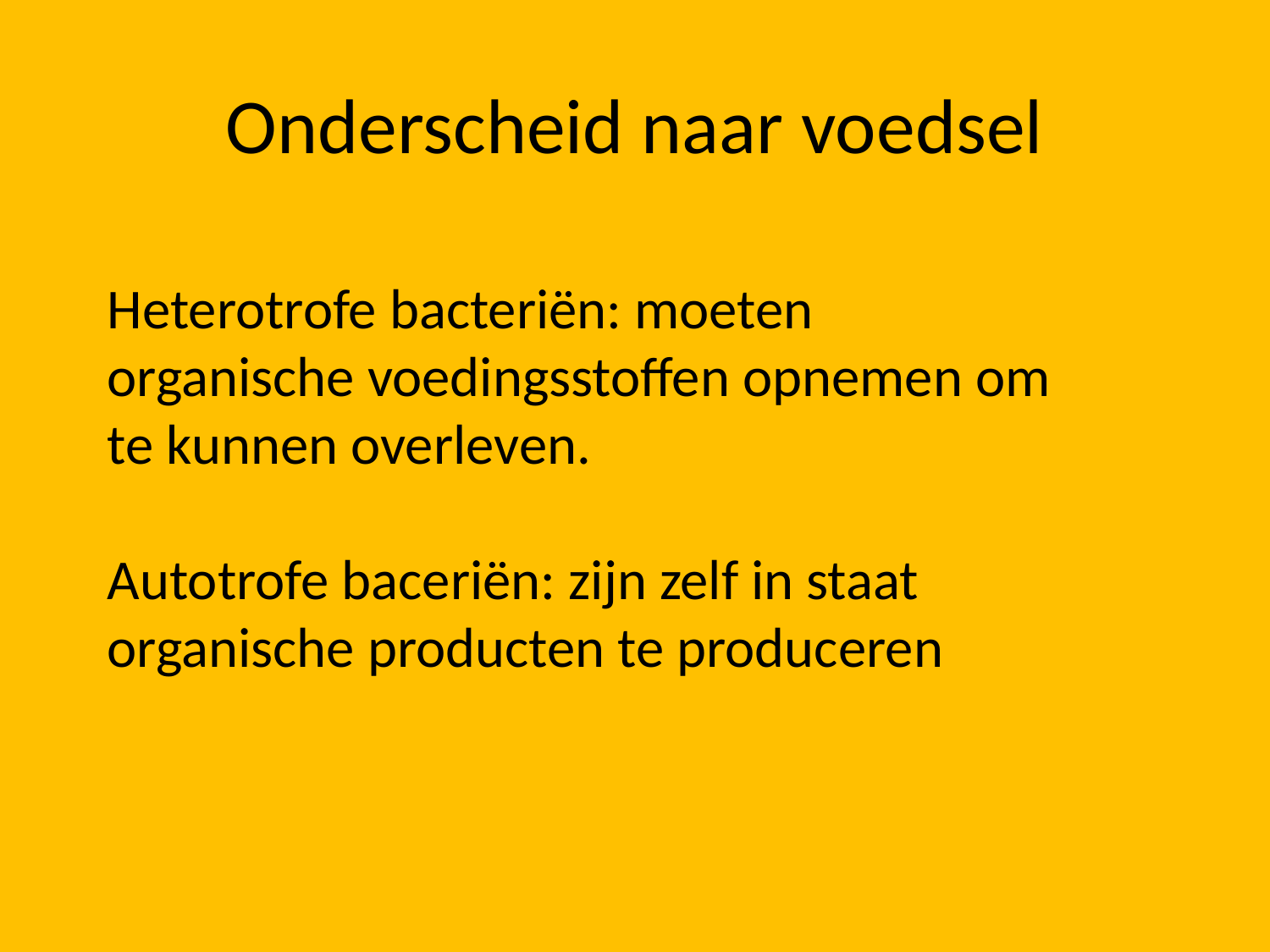

# Onderscheid naar voedsel
Heterotrofe bacteriën: moeten organische voedingsstoffen opnemen om te kunnen overleven.

Autotrofe baceriën: zijn zelf in staat organische producten te produceren